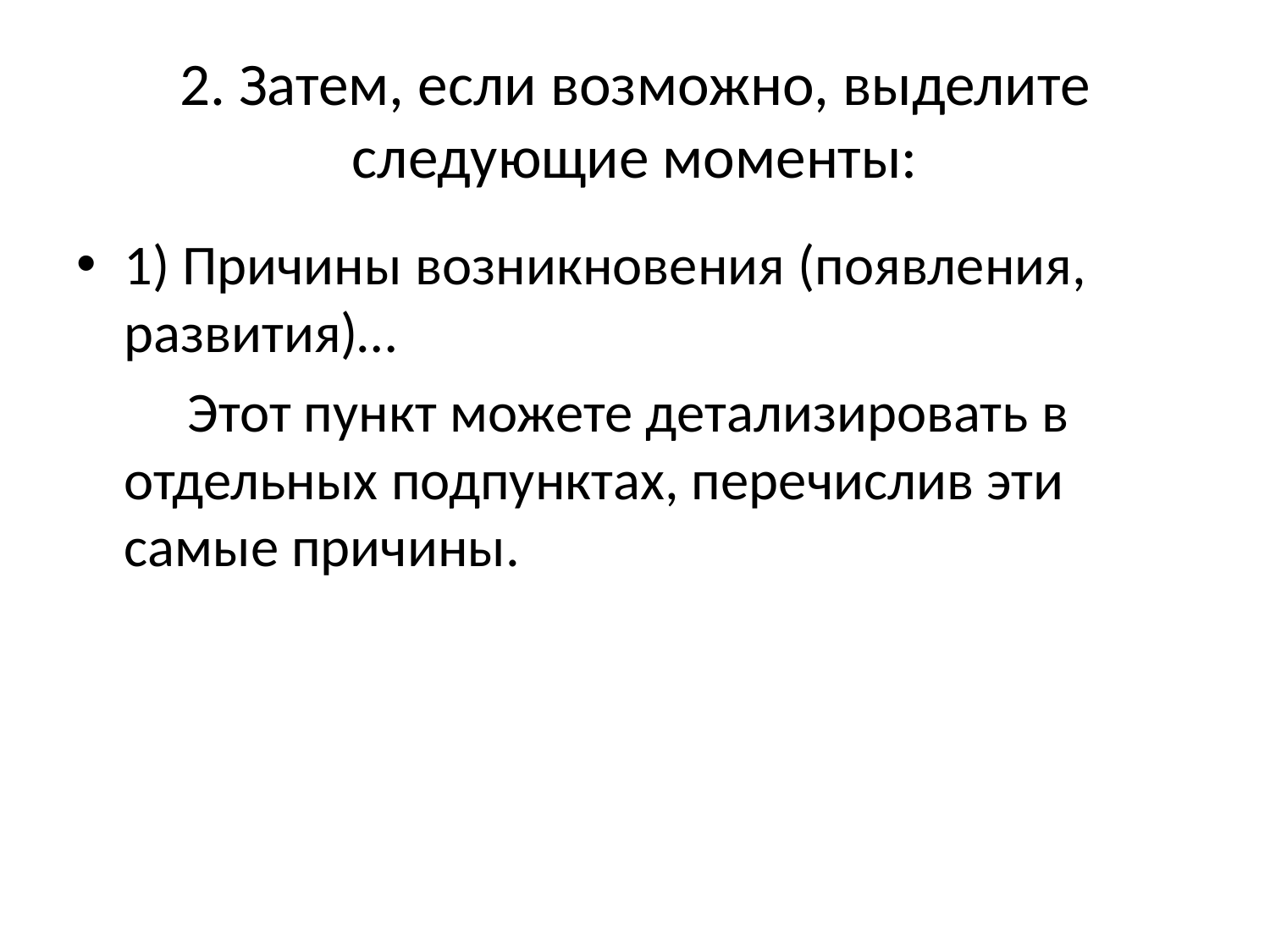

# 2. Затем, если возможно, выделите следующие моменты:
1) Причины возникновения (появления, развития)…
Этот пункт можете детализировать в отдельных подпунктах, перечислив эти самые причины.